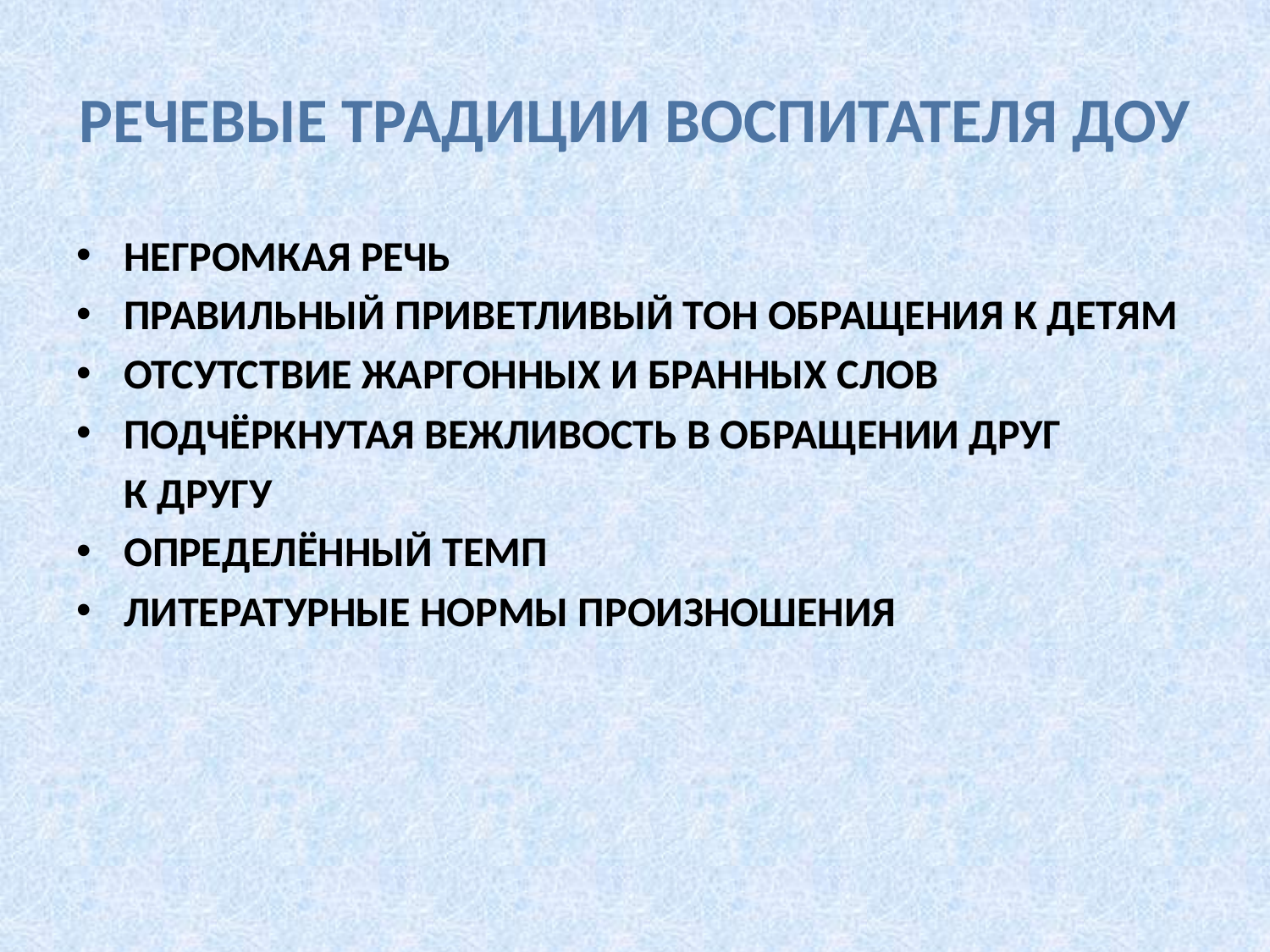

# РЕЧЕВЫЕ ТРАДИЦИИ ВОСПИТАТЕЛЯ ДОУ
НЕГРОМКАЯ РЕЧЬ
ПРАВИЛЬНЫЙ ПРИВЕТЛИВЫЙ ТОН ОБРАЩЕНИЯ К ДЕТЯМ
ОТСУТСТВИЕ ЖАРГОННЫХ И БРАННЫХ СЛОВ
ПОДЧЁРКНУТАЯ ВЕЖЛИВОСТЬ В ОБРАЩЕНИИ ДРУГ
     К ДРУГУ
ОПРЕДЕЛЁННЫЙ ТЕМП
ЛИТЕРАТУРНЫЕ НОРМЫ ПРОИЗНОШЕНИЯ